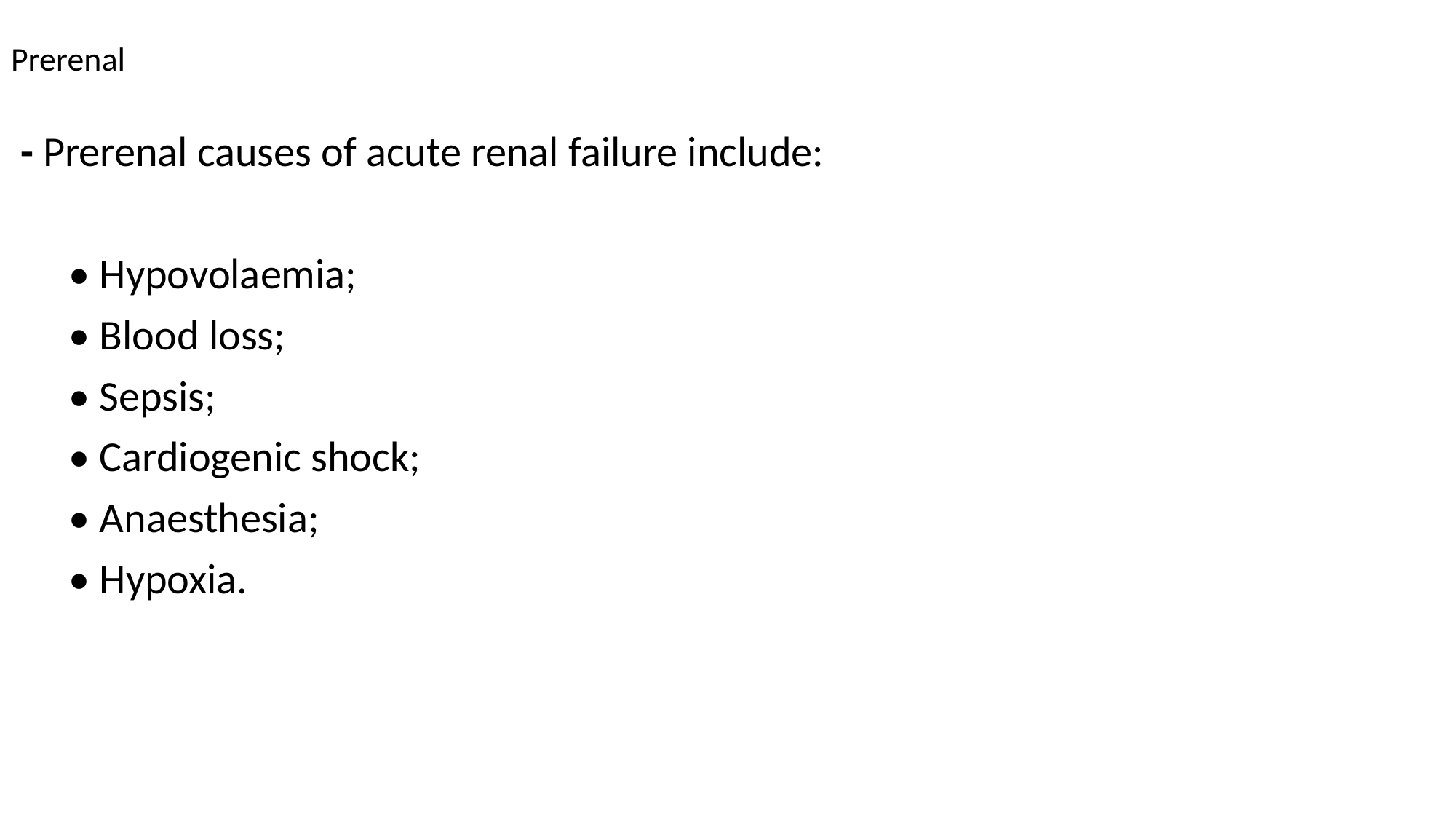

# Prerenal
 - Prerenal causes of acute renal failure include:

      • Hypovolaemia;
      • Blood loss;
      • Sepsis;
      • Cardiogenic shock;
      • Anaesthesia;
      • Hypoxia.